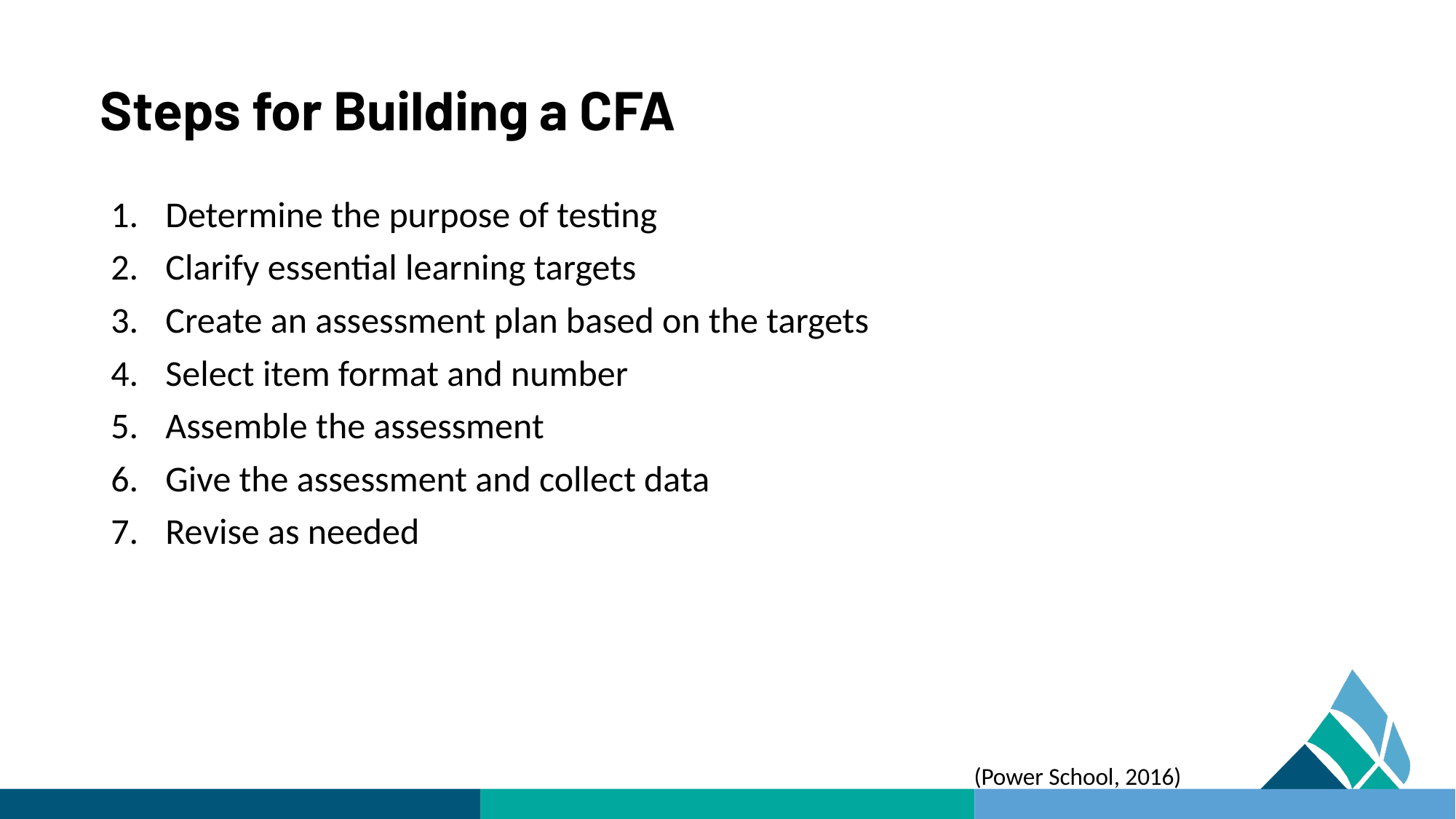

# Steps for Building a CFA
Determine the purpose of testing
Clarify essential learning targets
Create an assessment plan based on the targets
Select item format and number
Assemble the assessment
Give the assessment and collect data
Revise as needed

(Power School, 2016)